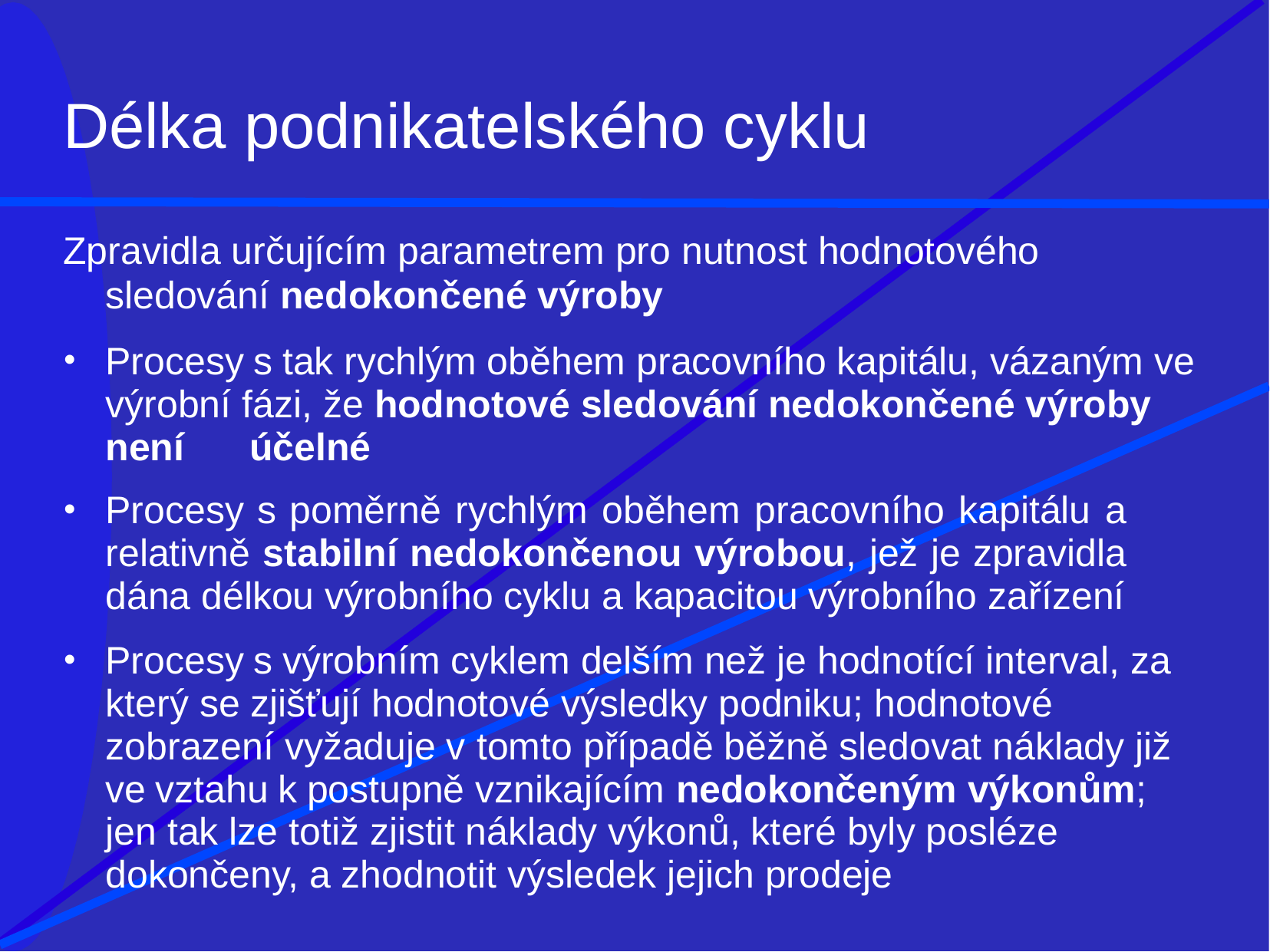

# Délka podnikatelského cyklu
Zpravidla určujícím parametrem pro nutnost hodnotového
sledování nedokončené výroby
Procesy s tak rychlým oběhem pracovního kapitálu, vázaným ve výrobní fázi, že hodnotové sledování nedokončené výroby není	účelné
Procesy s poměrně rychlým oběhem pracovního kapitálu a relativně stabilní nedokončenou výrobou, jež je zpravidla dána délkou výrobního cyklu a kapacitou výrobního zařízení
Procesy s výrobním cyklem delším než je hodnotící interval, za který se zjišťují hodnotové výsledky podniku; hodnotové zobrazení vyžaduje v tomto případě běžně sledovat náklady již ve vztahu k postupně vznikajícím nedokončeným výkonům; jen tak lze totiž zjistit náklady výkonů, které byly posléze dokončeny, a zhodnotit výsledek jejich prodeje